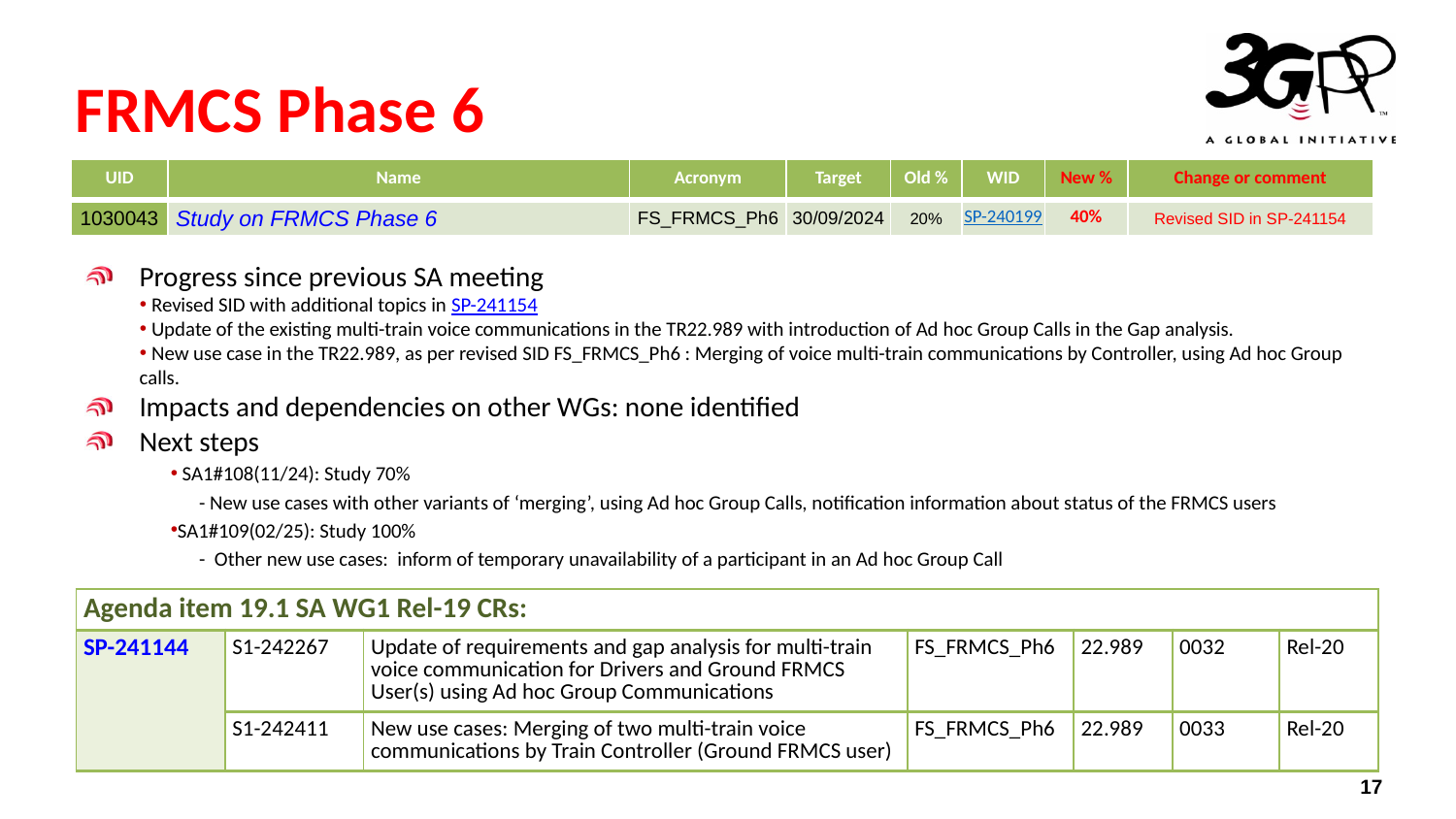

# FRMCS Phase 6
| UID | Name | Acronym | Target | Old % | WID | New % | Change or comment |
| --- | --- | --- | --- | --- | --- | --- | --- |
| 1030043 | Study on FRMCS Phase 6 | FS\_FRMCS\_Ph6 | 30/09/2024 | 20% | SP-240199 | 40% | Revised SID in SP-241154 |
Progress since previous SA meeting
 Revised SID with additional topics in SP-241154
 Update of the existing multi-train voice communications in the TR22.989 with introduction of Ad hoc Group Calls in the Gap analysis.
 New use case in the TR22.989, as per revised SID FS_FRMCS_Ph6 : Merging of voice multi-train communications by Controller, using Ad hoc Group calls.
Impacts and dependencies on other WGs: none identified
Next steps
 SA1#108(11/24): Study 70%
- New use cases with other variants of ‘merging’, using Ad hoc Group Calls, notification information about status of the FRMCS users
SA1#109(02/25): Study 100%
-  Other new use cases:  inform of temporary unavailability of a participant in an Ad hoc Group Call
| Agenda item 19.1 SA WG1 Rel-19 CRs: |  |  |  |  |  |  |
| --- | --- | --- | --- | --- | --- | --- |
| SP-241144 | S1-242267 | Update of requirements and gap analysis for multi-train voice communication for Drivers and Ground FRMCS User(s) using Ad hoc Group Communications | FS\_FRMCS\_Ph6 | 22.989 | 0032 | Rel-20 |
|  | S1-242411 | New use cases: Merging of two multi-train voice communications by Train Controller (Ground FRMCS user) | FS\_FRMCS\_Ph6 | 22.989 | 0033 | Rel-20 |